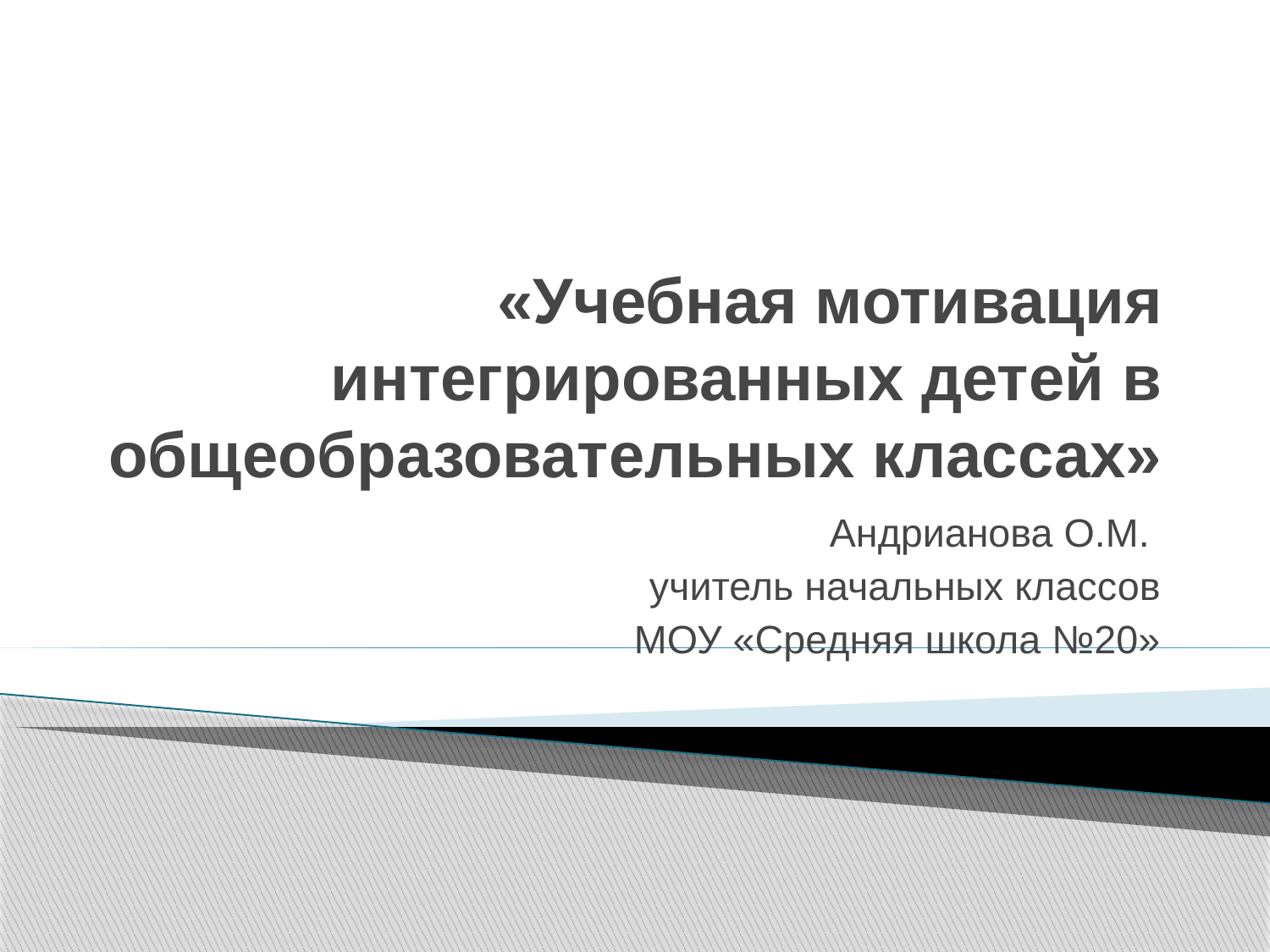

# «Учебная мотивация интегрированных детей в общеобразовательных классах»
Андрианова О.М.
учитель начальных классов
МОУ «Средняя школа №20»